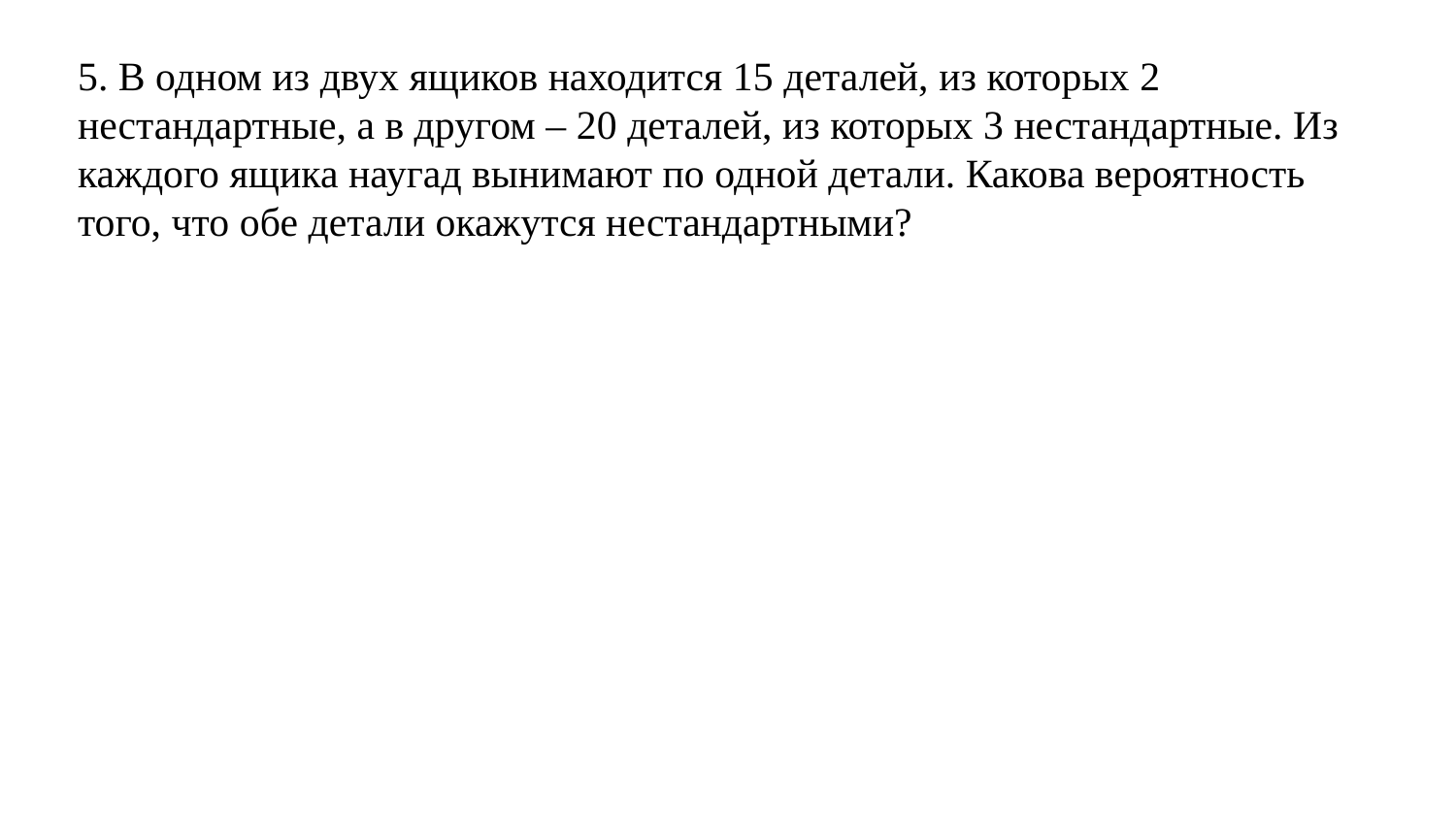

5. В одном из двух ящиков находится 15 деталей, из которых 2 нестандартные, а в другом – 20 деталей, из которых 3 нестандартные. Из каждого ящика наугад вынимают по одной детали. Какова вероятность того, что обе детали окажутся нестандартными?